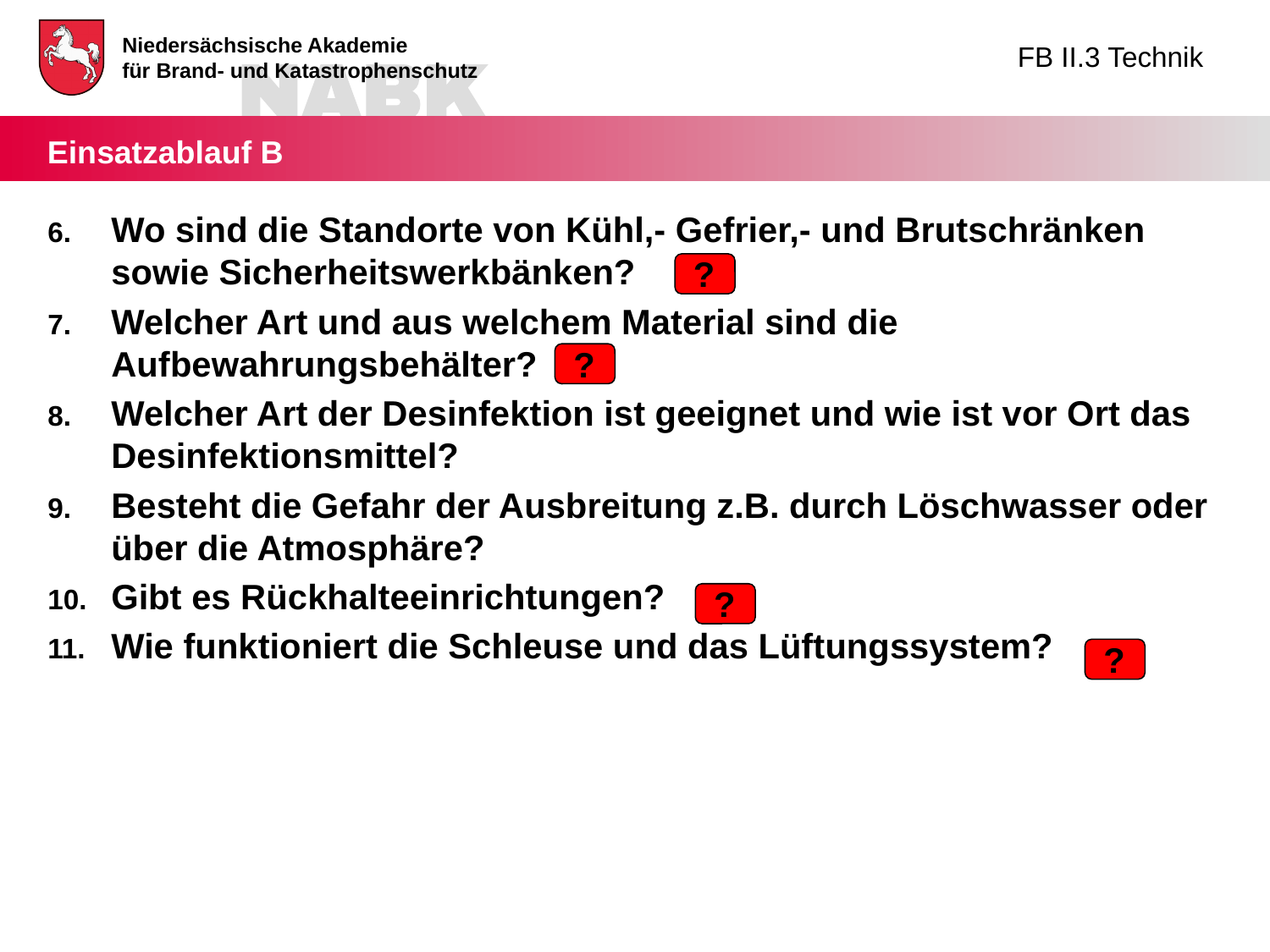

Wo sind die Standorte von Kühl,- Gefrier,- und Brutschränken sowie Sicherheitswerkbänken?
Welcher Art und aus welchem Material sind die Aufbewahrungsbehälter?
Welcher Art der Desinfektion ist geeignet und wie ist vor Ort das Desinfektionsmittel?
Besteht die Gefahr der Ausbreitung z.B. durch Löschwasser oder über die Atmosphäre?
Gibt es Rückhalteeinrichtungen?
Wie funktioniert die Schleuse und das Lüftungssystem?
?

?

?

?